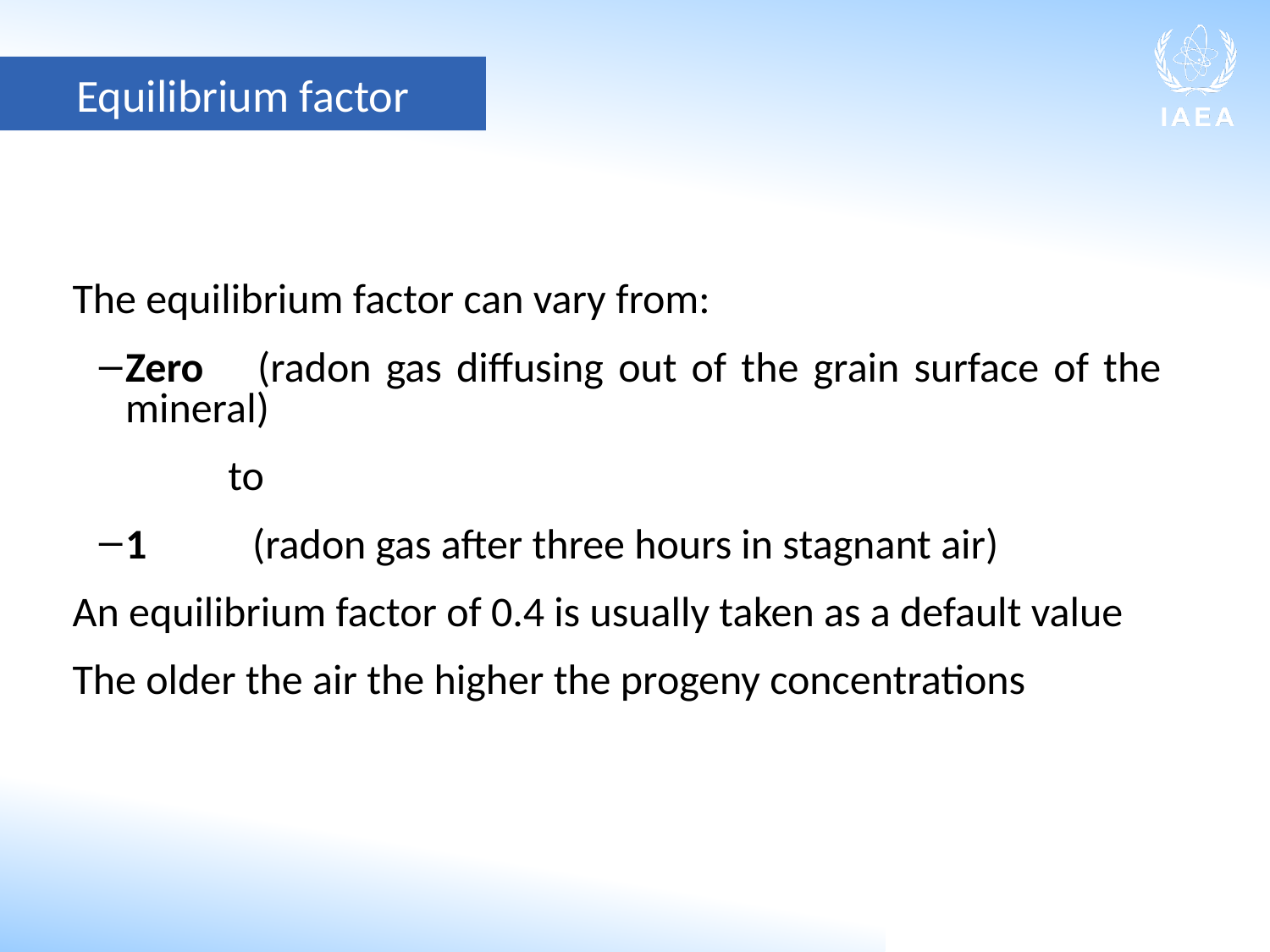

Equilibrium factor
The equilibrium factor can vary from:
Zero 	(radon gas diffusing out of the grain surface of the 	mineral)
	   to
1 	(radon gas after three hours in stagnant air)
An equilibrium factor of 0.4 is usually taken as a default value
The older the air the higher the progeny concentrations